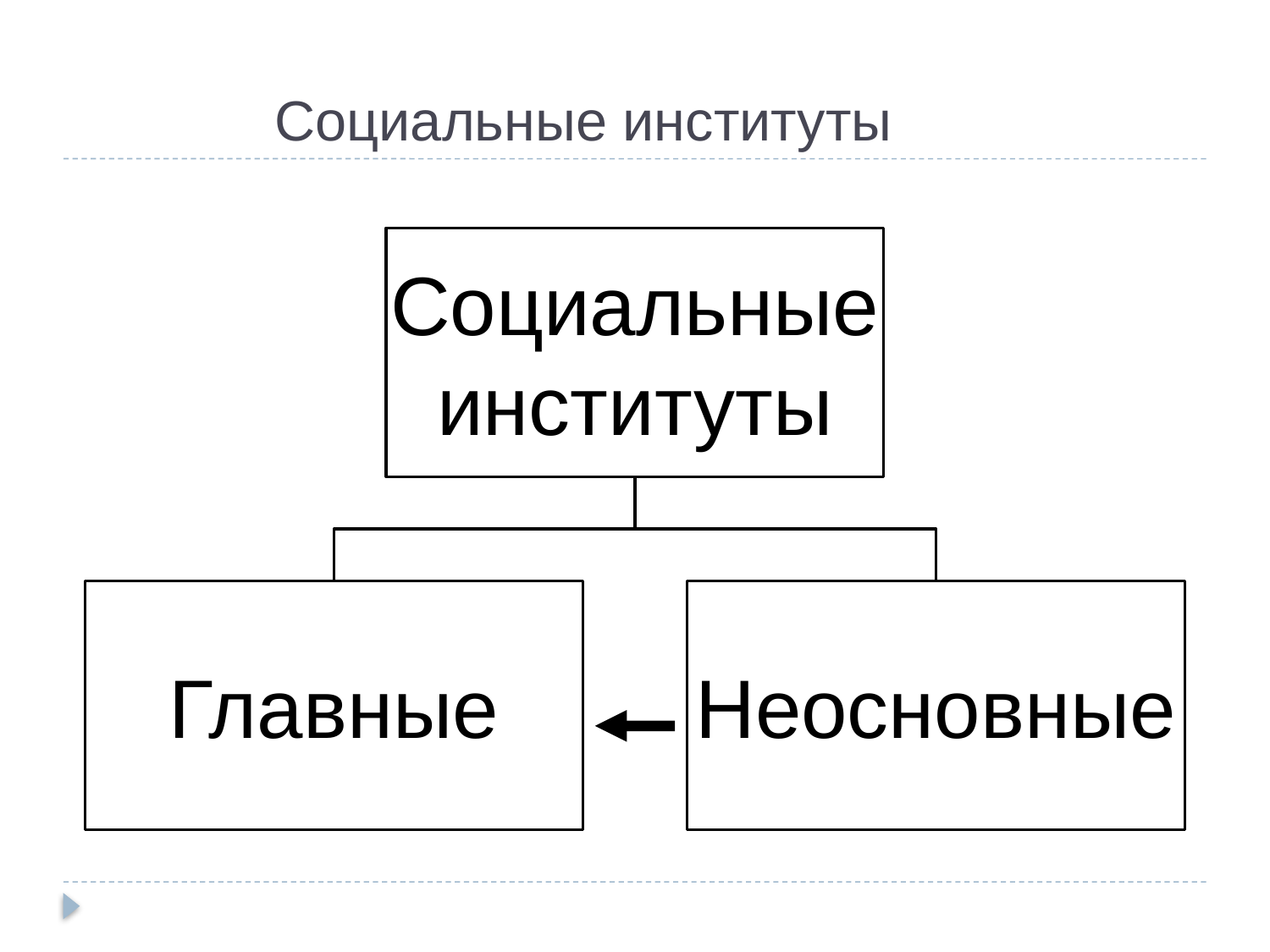

# Социальные институты
Социальные
институты
Главные
Неосновные